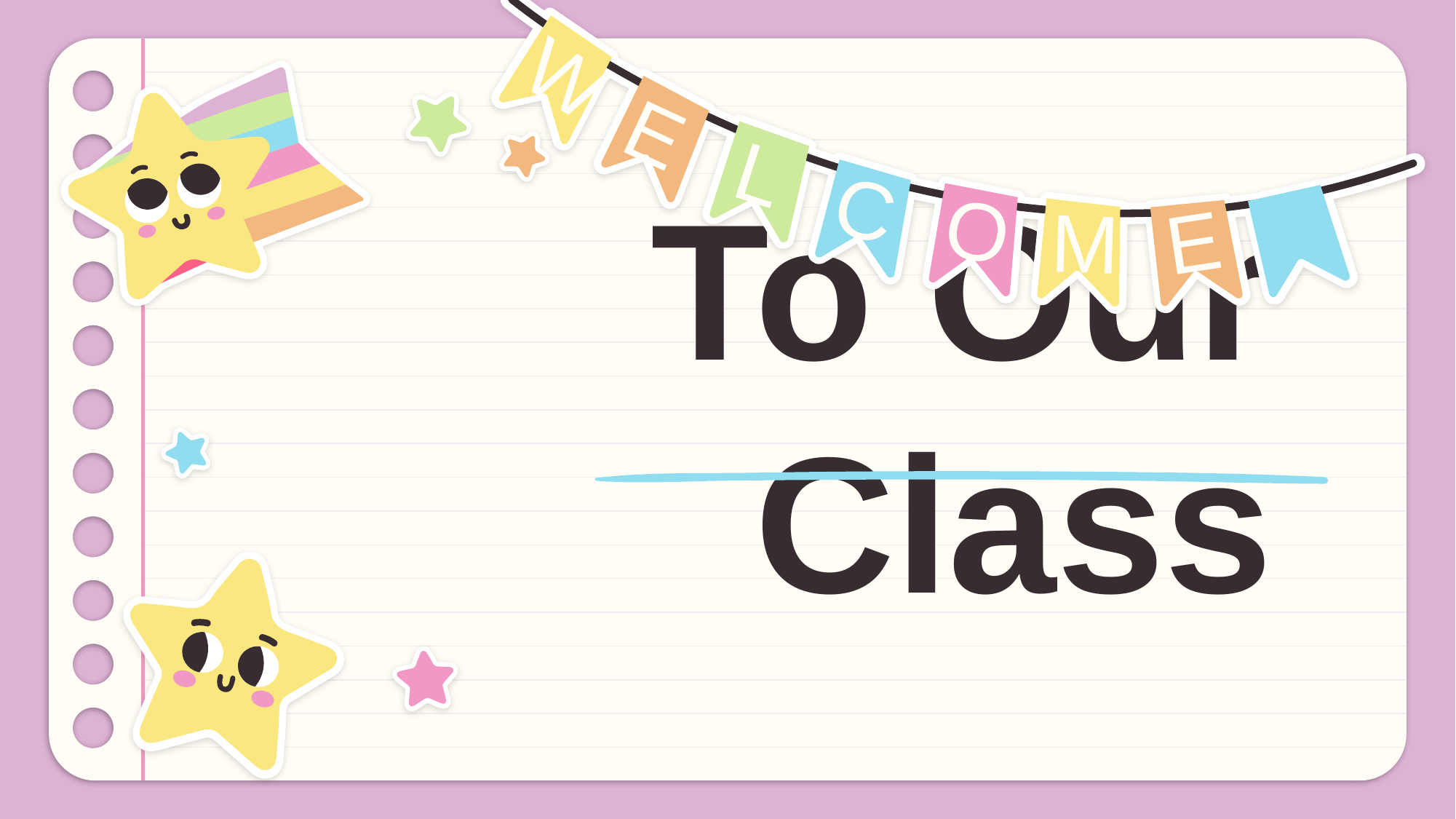

E
M
O
C
L
W
E

# To Our Class